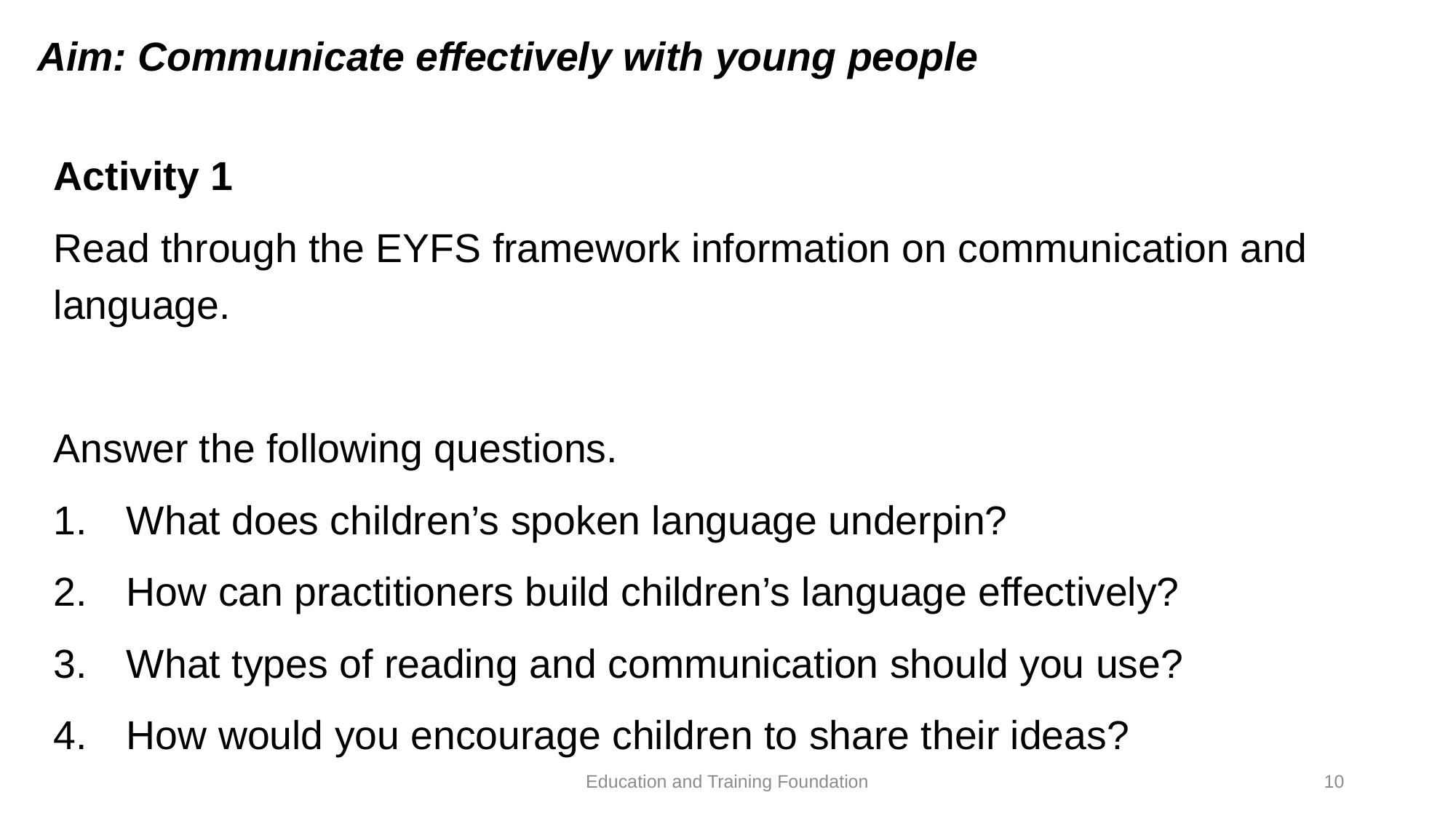

#
Aim: Communicate effectively with young people
Activity 1
Read through the EYFS framework information on communication and language.

Answer the following questions.
What does children’s spoken language underpin?
How can practitioners build children’s language effectively?
What types of reading and communication should you use?
How would you encourage children to share their ideas?
Education and Training Foundation
10